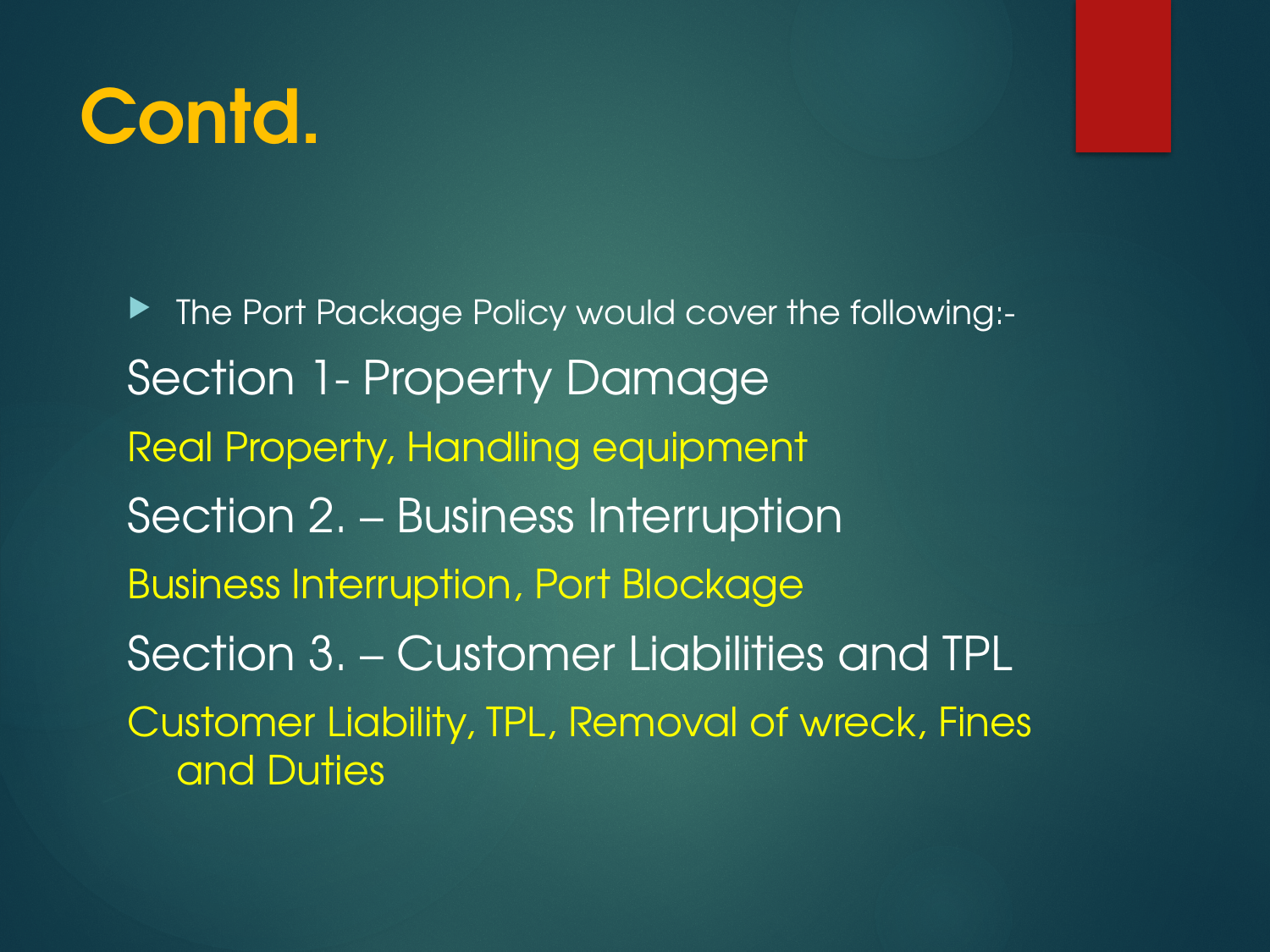

# Contd.
The Port Package Policy would cover the following:-
Section 1- Property Damage
Real Property, Handling equipment
Section 2. – Business Interruption
Business Interruption, Port Blockage
Section 3. – Customer Liabilities and TPL
Customer Liability, TPL, Removal of wreck, Fines and Duties